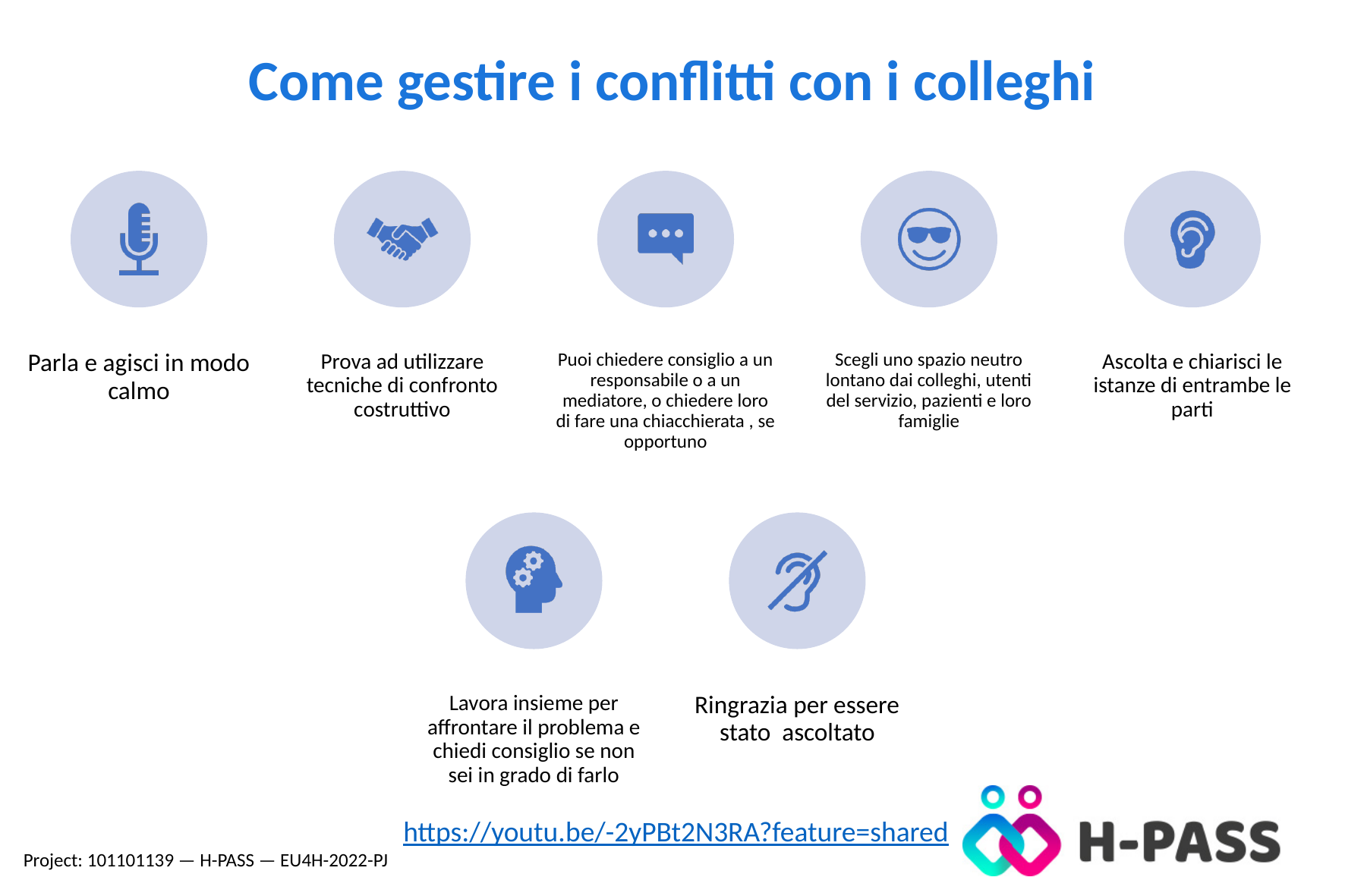

Come gestire i conflitti con i colleghi
Parla e agisci in modo calmo
Prova ad utilizzare tecniche di confronto costruttivo
Puoi chiedere consiglio a un responsabile o a un mediatore, o chiedere loro di fare una chiacchierata , se opportuno
Scegli uno spazio neutro lontano dai colleghi, utenti del servizio, pazienti e loro famiglie
Ascolta e chiarisci le istanze di entrambe le parti
Lavora insieme per affrontare il problema e chiedi consiglio se non sei in grado di farlo
Ringrazia per essere stato  ascoltato
https://youtu.be/-2yPBt2N3RA?feature=shared
Project: 101101139 — H-PASS — EU4H-2022-PJ